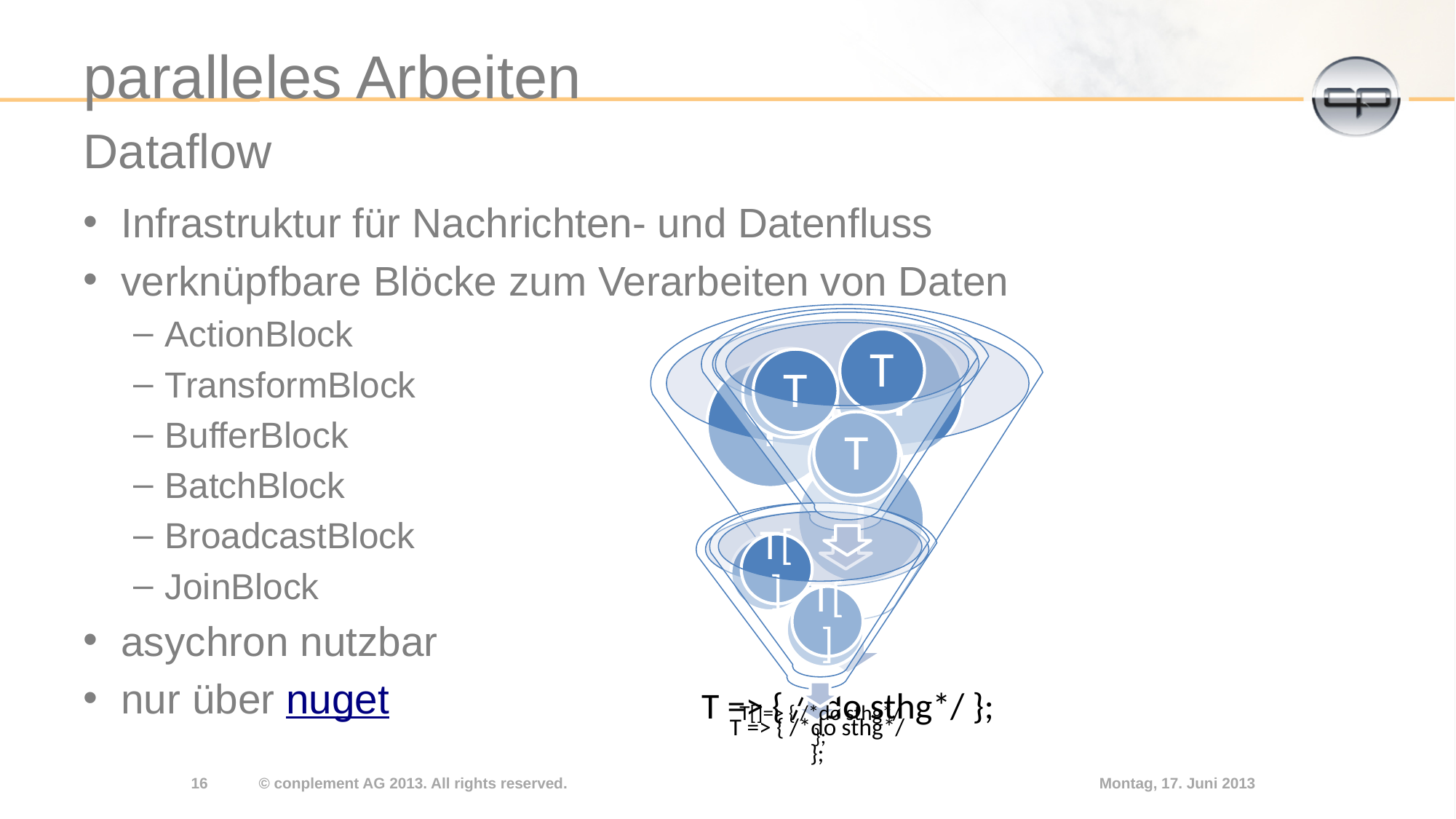

# paralleles Arbeiten
Dataflow
Infrastruktur für Nachrichten- und Datenfluss
verknüpfbare Blöcke zum Verarbeiten von Daten
ActionBlock
TransformBlock
BufferBlock
BatchBlock
BroadcastBlock
JoinBlock
asychron nutzbar
nur über nuget
T => { /*do sthg*/ };
T
T
T

TOther
TOther
T => { /*do sthg*/ };
T
T

T
T
T
T[]=> { /*do sthg*/ };
T[]
T[]